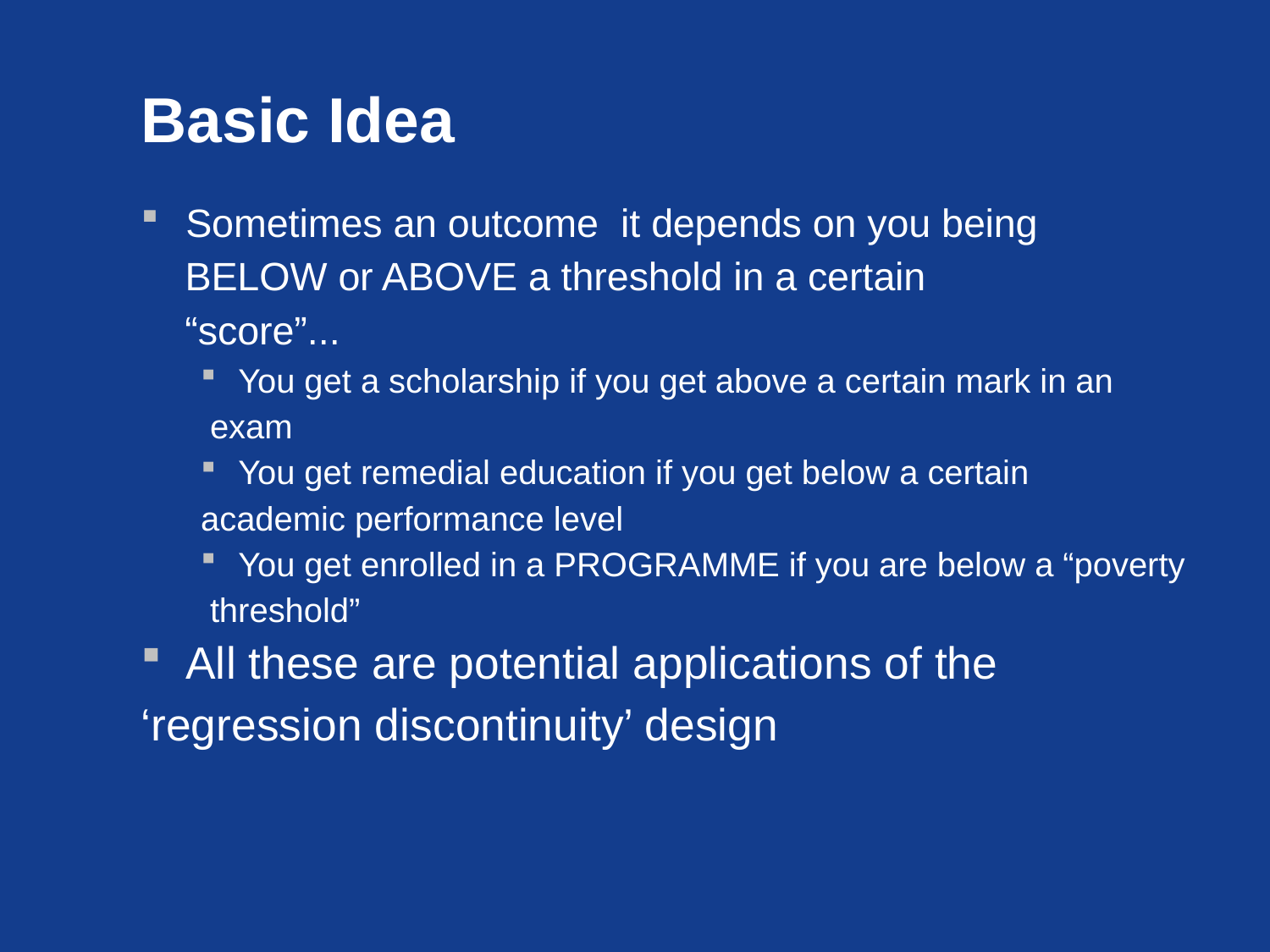

# Basic Idea
Sometimes an outcome  it depends on you being
    BELOW or ABOVE a threshold in a certain
    “score”...
You get a scholarship if you get above a certain mark in an
 exam
You get remedial education if you get below a certain
academic performance level
You get enrolled in a PROGRAMME if you are below a “poverty
 threshold”
All these are potential applications of the
‘regression discontinuity’ design